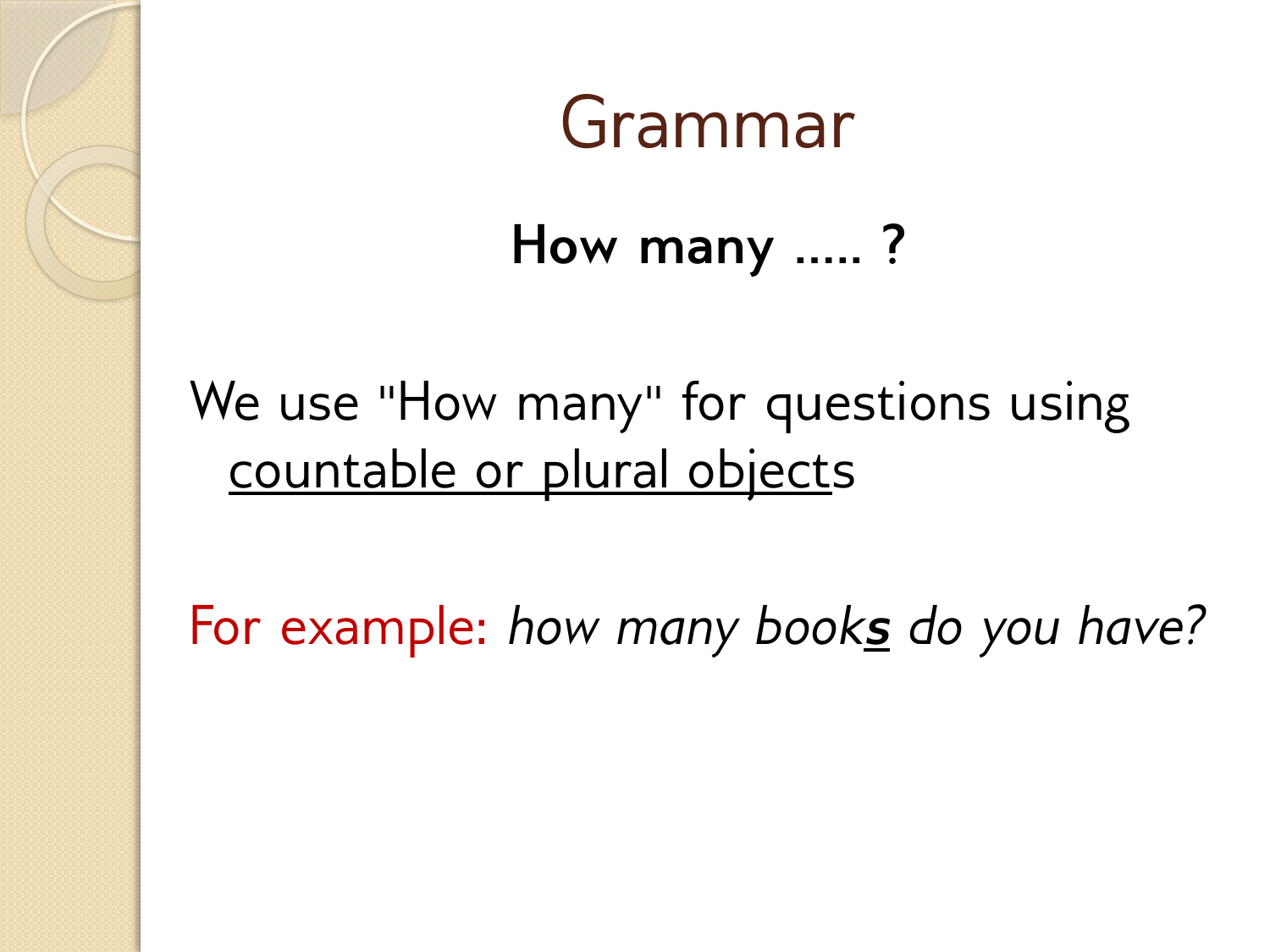

# Grammar
How many ….. ?

We use "How many" for questions using countable or plural objects

For example: how many books do you have?